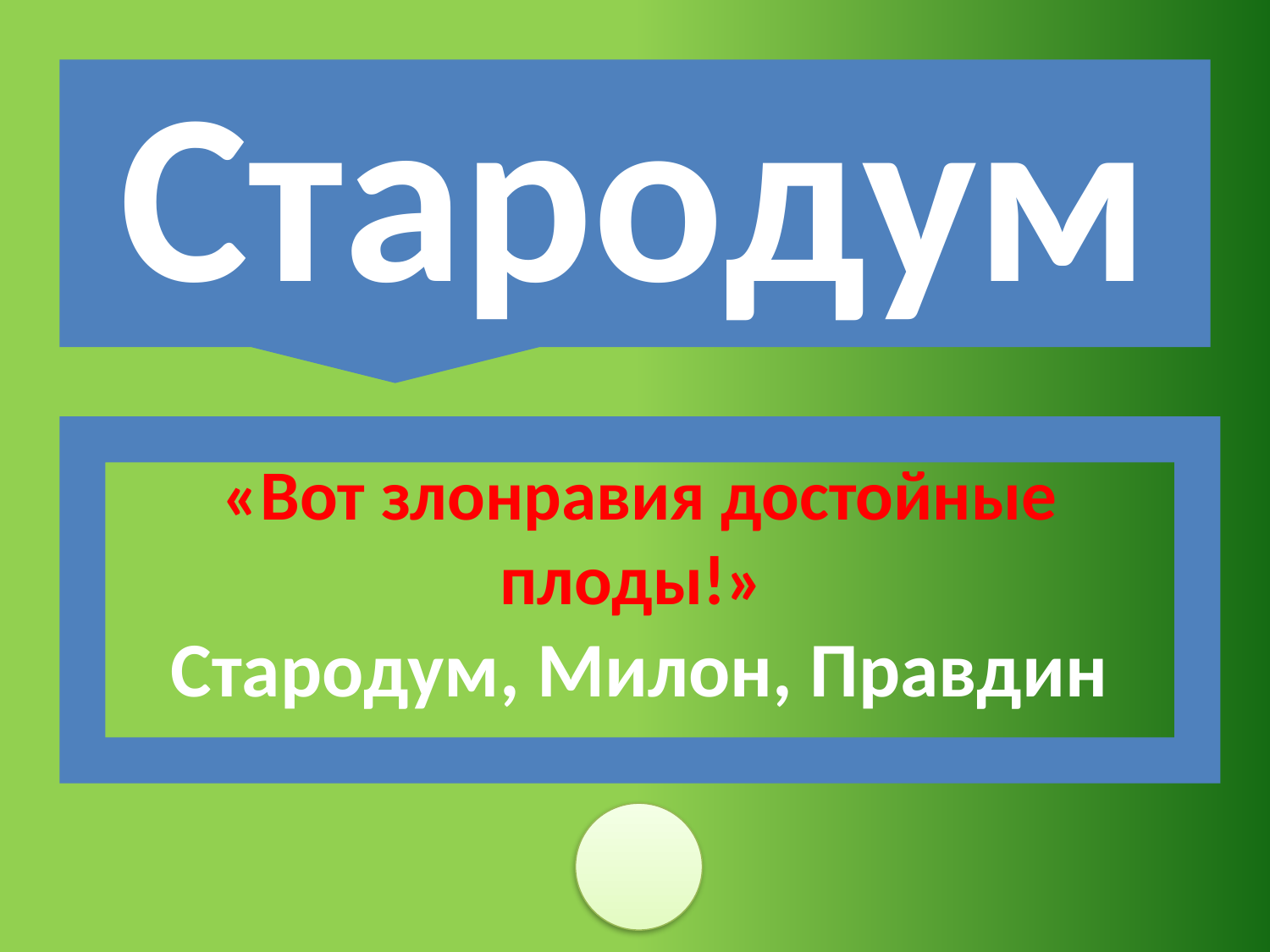

Стародум

«Вот злонравия достойные плоды!»
Стародум, Милон, Правдин